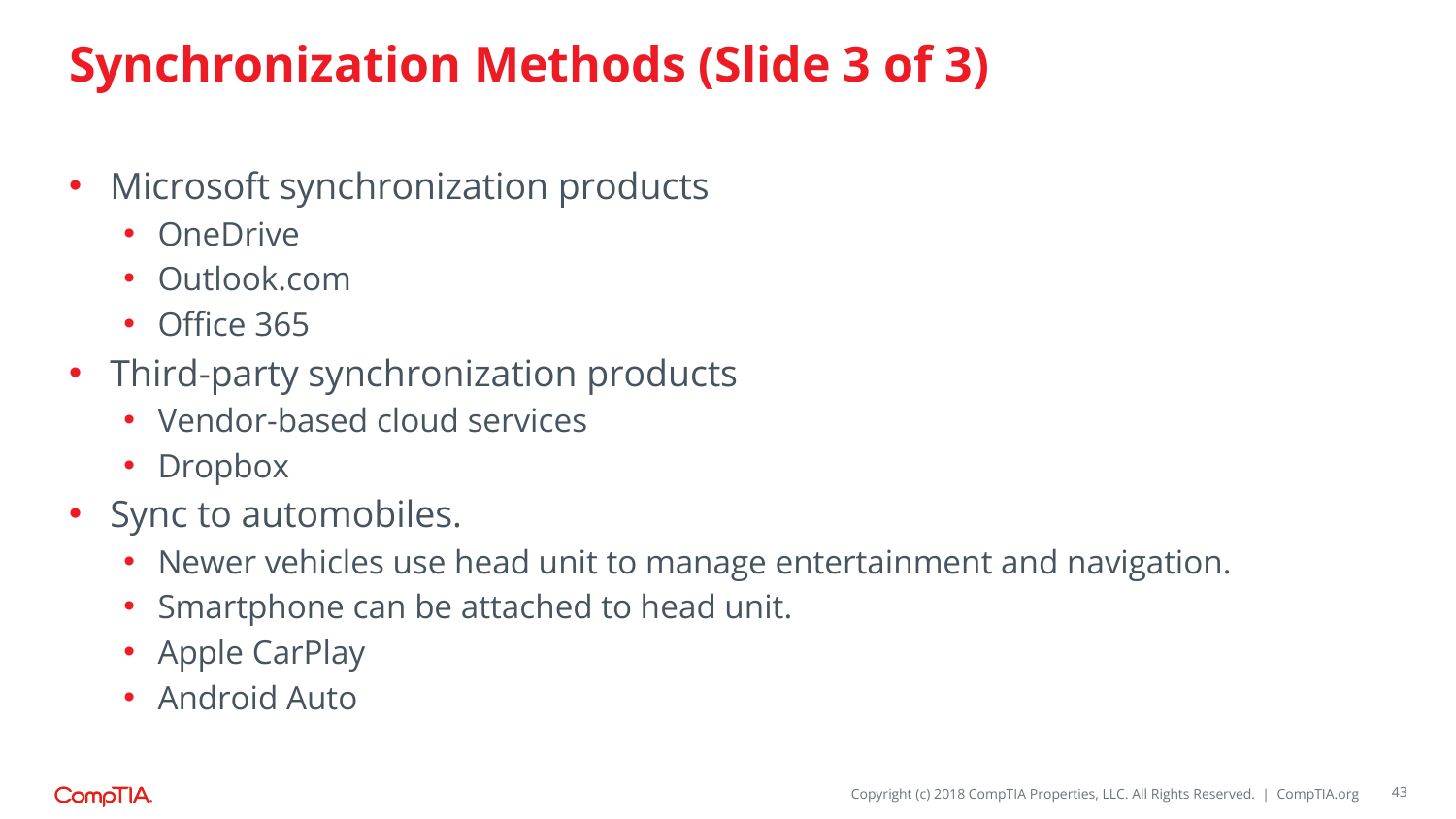

# Synchronization Methods (Slide 3 of 3)
Microsoft synchronization products
OneDrive
Outlook.com
Office 365
Third-party synchronization products
Vendor-based cloud services
Dropbox
Sync to automobiles.
Newer vehicles use head unit to manage entertainment and navigation.
Smartphone can be attached to head unit.
Apple CarPlay
Android Auto
43